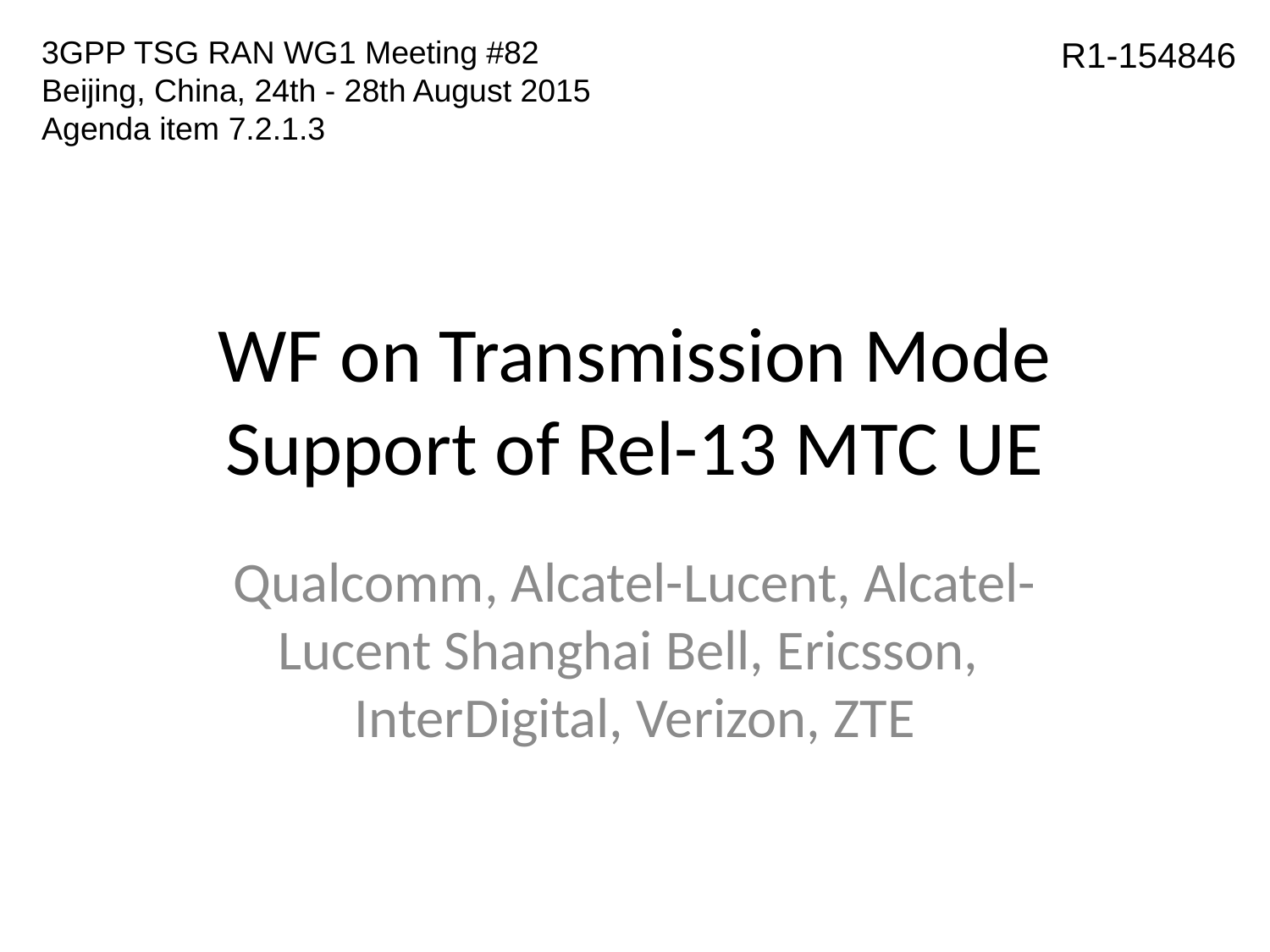

3GPP TSG RAN WG1 Meeting #82
Beijing, China, 24th - 28th August 2015
Agenda item 7.2.1.3
R1-154846
# WF on Transmission Mode Support of Rel-13 MTC UE
Qualcomm, Alcatel-Lucent, Alcatel-Lucent Shanghai Bell, Ericsson,  InterDigital, Verizon, ZTE